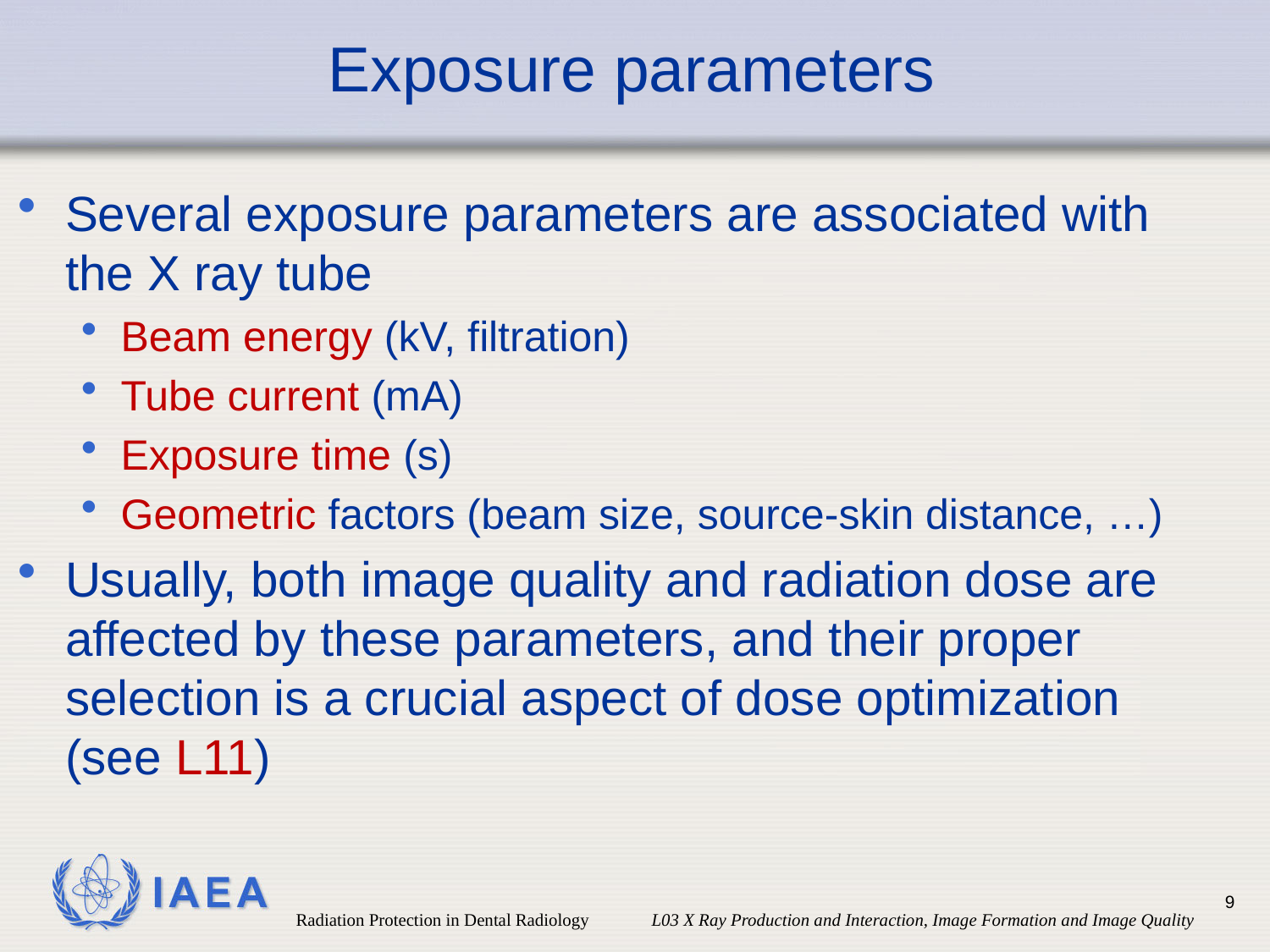

# Exposure parameters
Several exposure parameters are associated with the X ray tube
Beam energy (kV, filtration)
Tube current (mA)
Exposure time (s)
Geometric factors (beam size, source-skin distance, …)
Usually, both image quality and radiation dose are affected by these parameters, and their proper selection is a crucial aspect of dose optimization (see L11)

9
Radiation Protection in Dental Radiology              L03 X Ray Production and Interaction, Image Formation and Image Quality